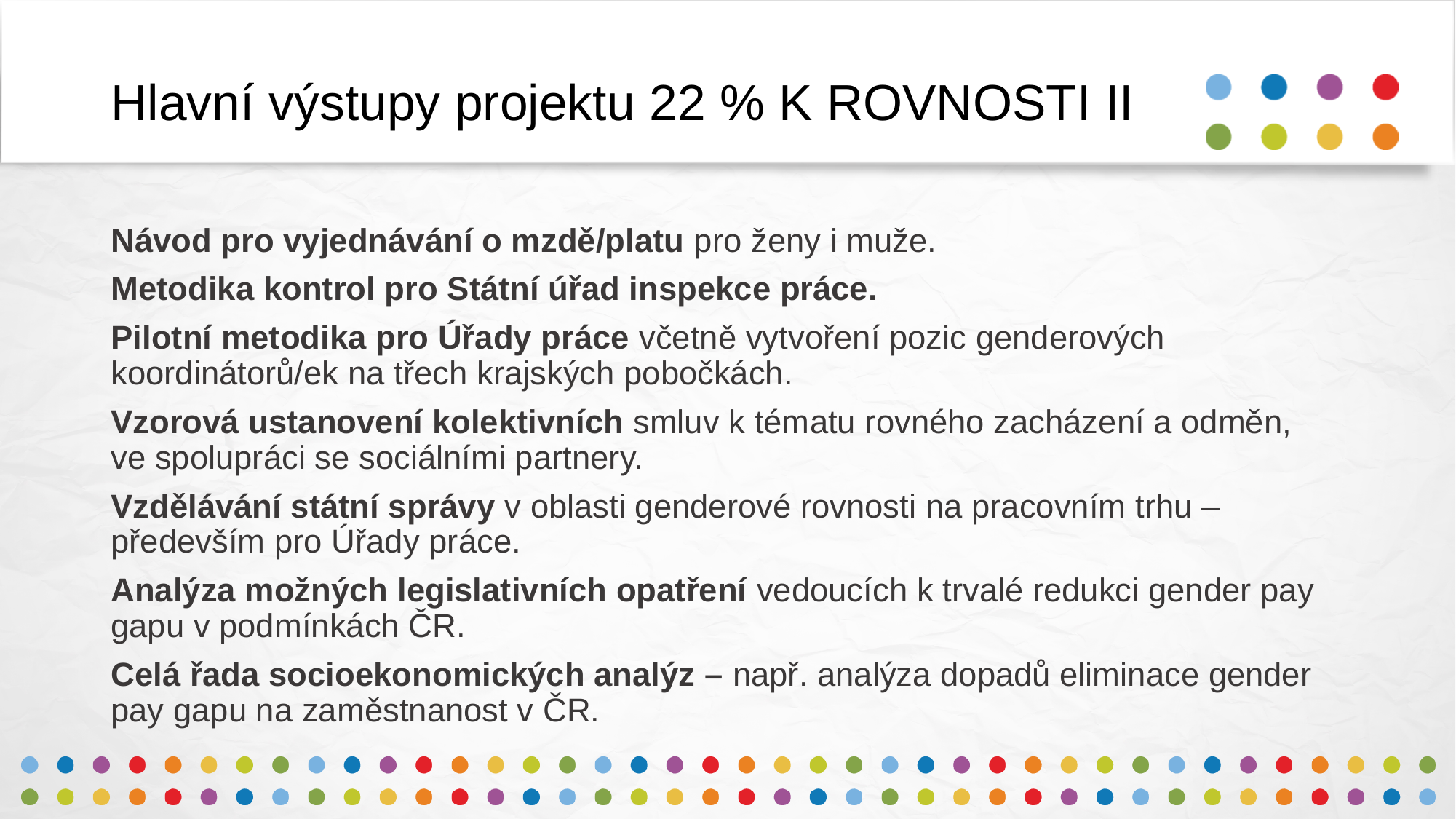

# Hlavní výstupy projektu 22 % K ROVNOSTI II
Návod pro vyjednávání o mzdě/platu pro ženy i muže.
Metodika kontrol pro Státní úřad inspekce práce.
Pilotní metodika pro Úřady práce včetně vytvoření pozic genderových koordinátorů/ek na třech krajských pobočkách.
Vzorová ustanovení kolektivních smluv k tématu rovného zacházení a odměn, ve spolupráci se sociálními partnery.
Vzdělávání státní správy v oblasti genderové rovnosti na pracovním trhu – především pro Úřady práce.
Analýza možných legislativních opatření vedoucích k trvalé redukci gender pay gapu v podmínkách ČR.
Celá řada socioekonomických analýz – např. analýza dopadů eliminace gender pay gapu na zaměstnanost v ČR.